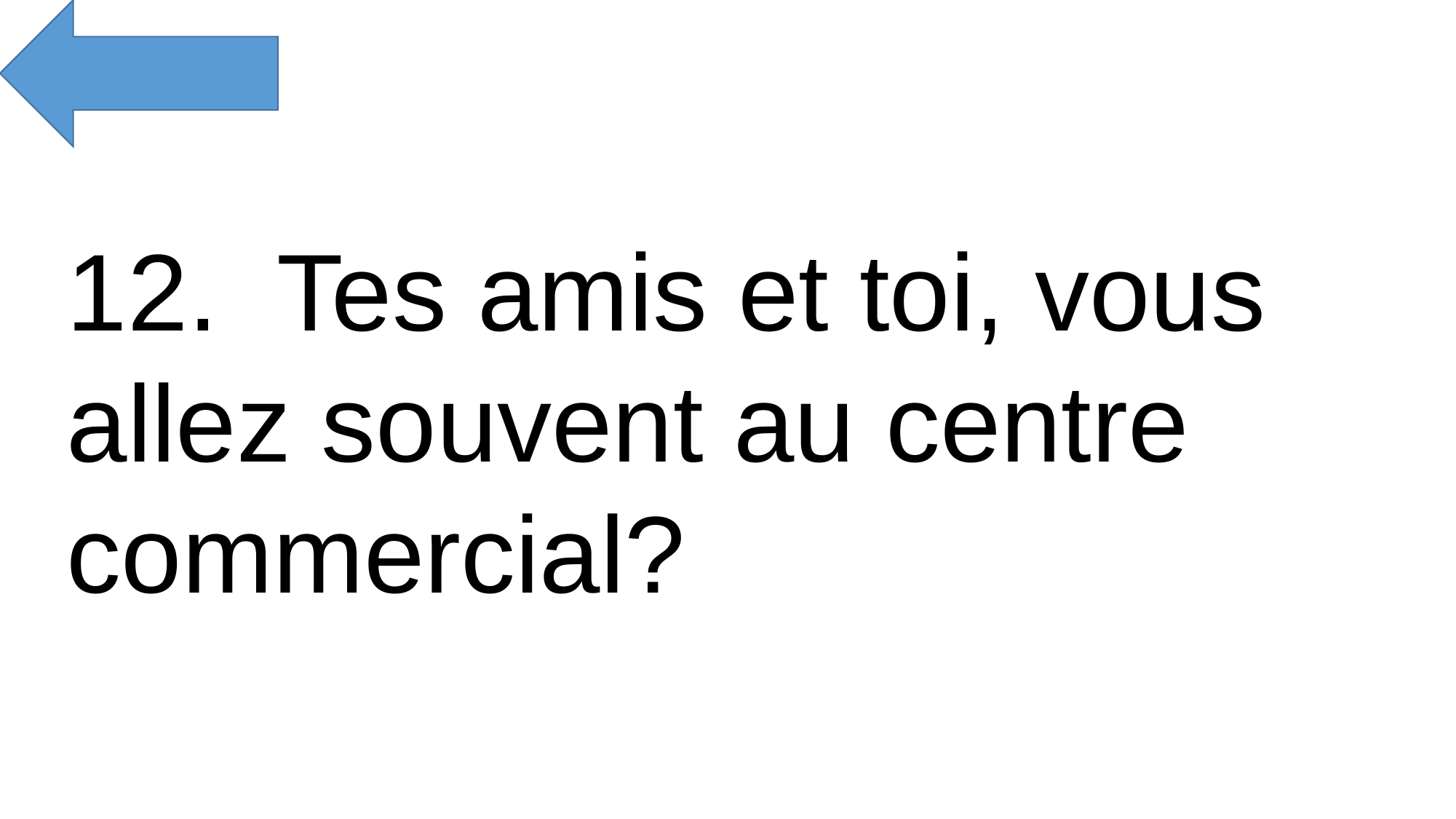

12.  Tes amis et toi, vous allez souvent au centre commercial?